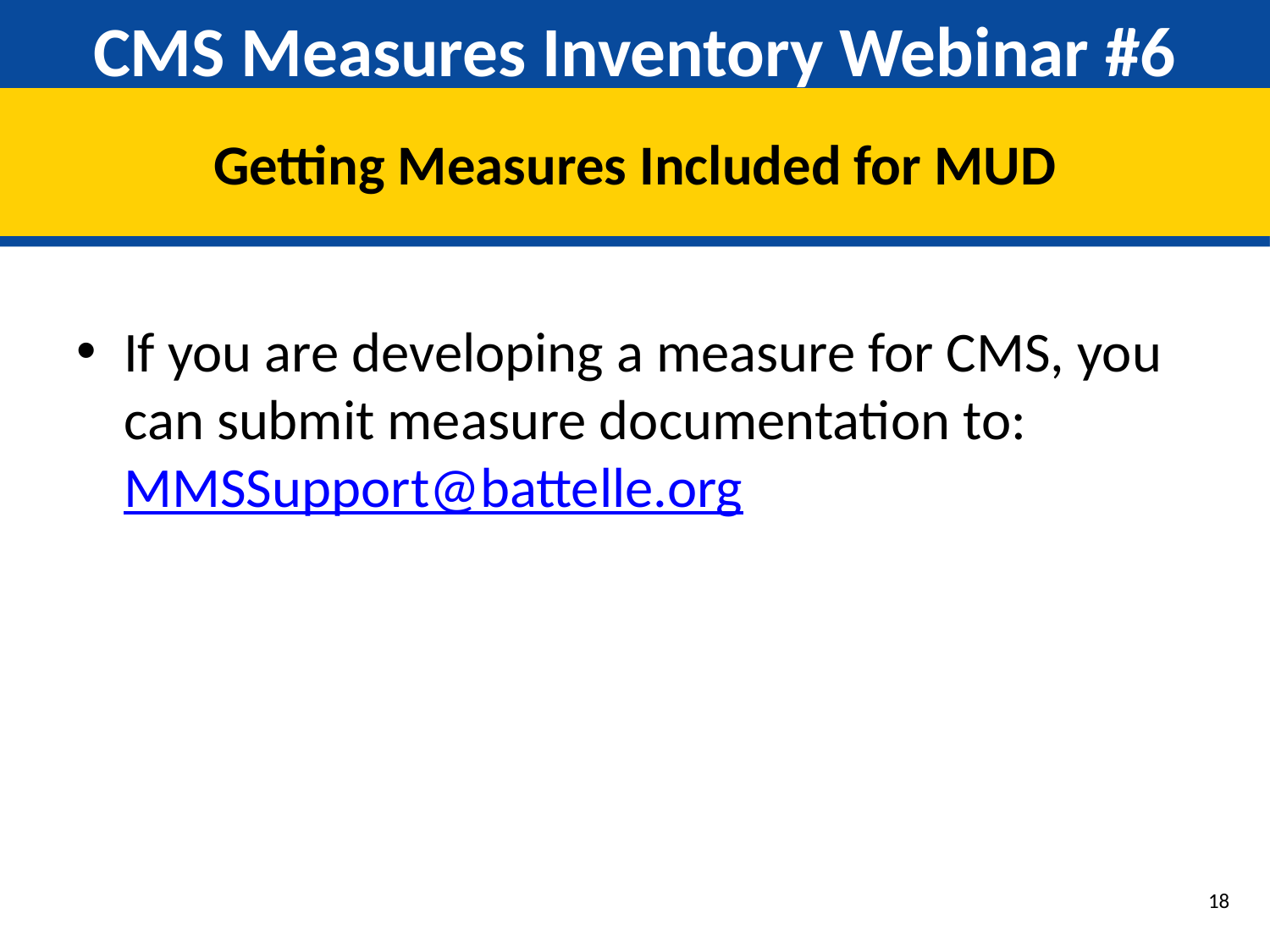

# CMS Measures Inventory Webinar #6
Getting Measures Included for MUD
If you are developing a measure for CMS, you can submit measure documentation to: MMSSupport@battelle.org